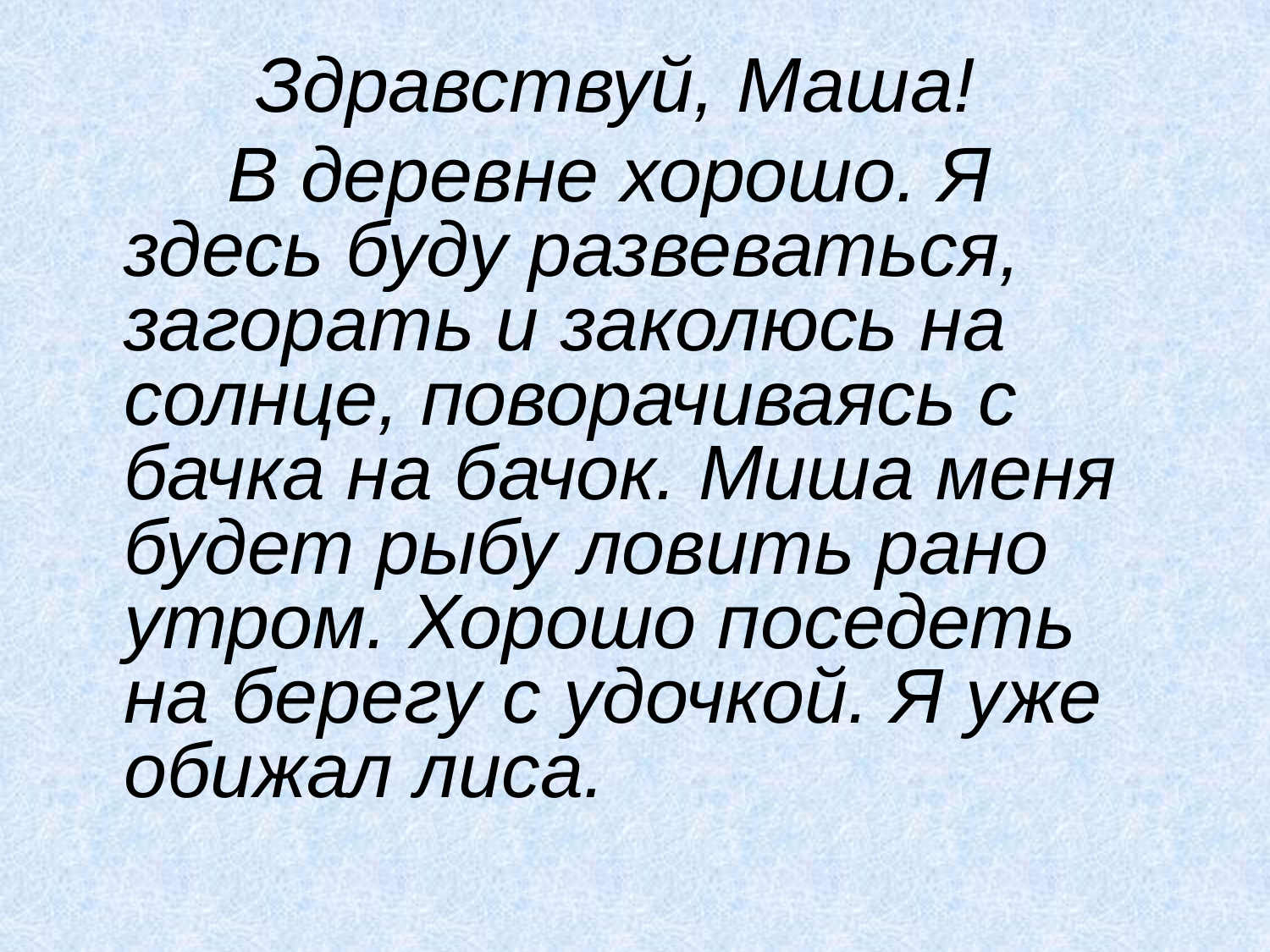

Здравствуй, Маша!
       В деревне хорошо. Я здесь буду развеваться, загорать и заколюсь на солнце, поворачиваясь с бачка на бачок. Миша меня будет рыбу ловить рано утром. Хорошо поседеть на берегу с удочкой. Я уже обижал лиса.